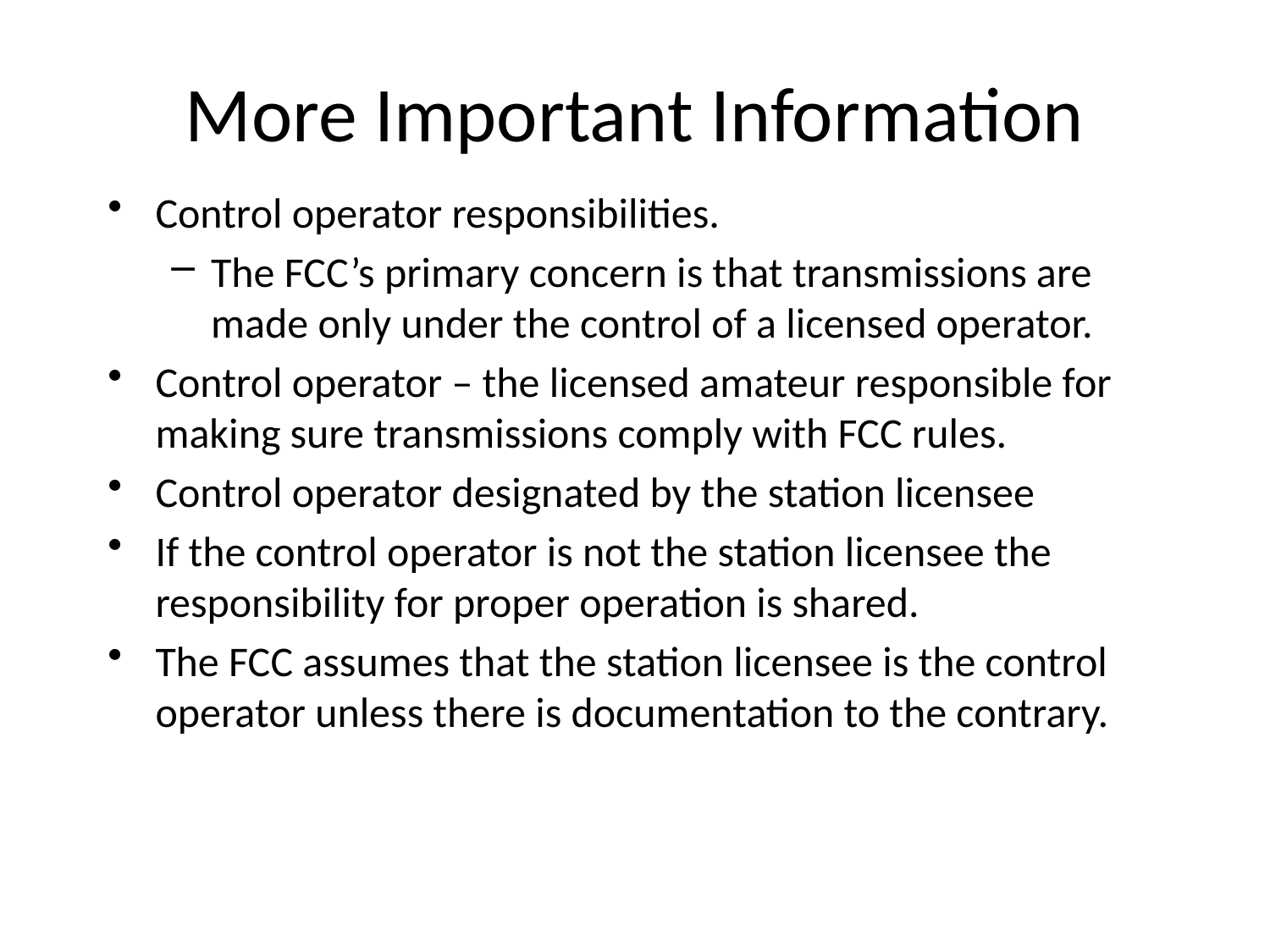

More Important Information
Control operator responsibilities.
The FCC’s primary concern is that transmissions are made only under the control of a licensed operator.
Control operator – the licensed amateur responsible for making sure transmissions comply with FCC rules.
Control operator designated by the station licensee
If the control operator is not the station licensee the responsibility for proper operation is shared.
The FCC assumes that the station licensee is the control operator unless there is documentation to the contrary.